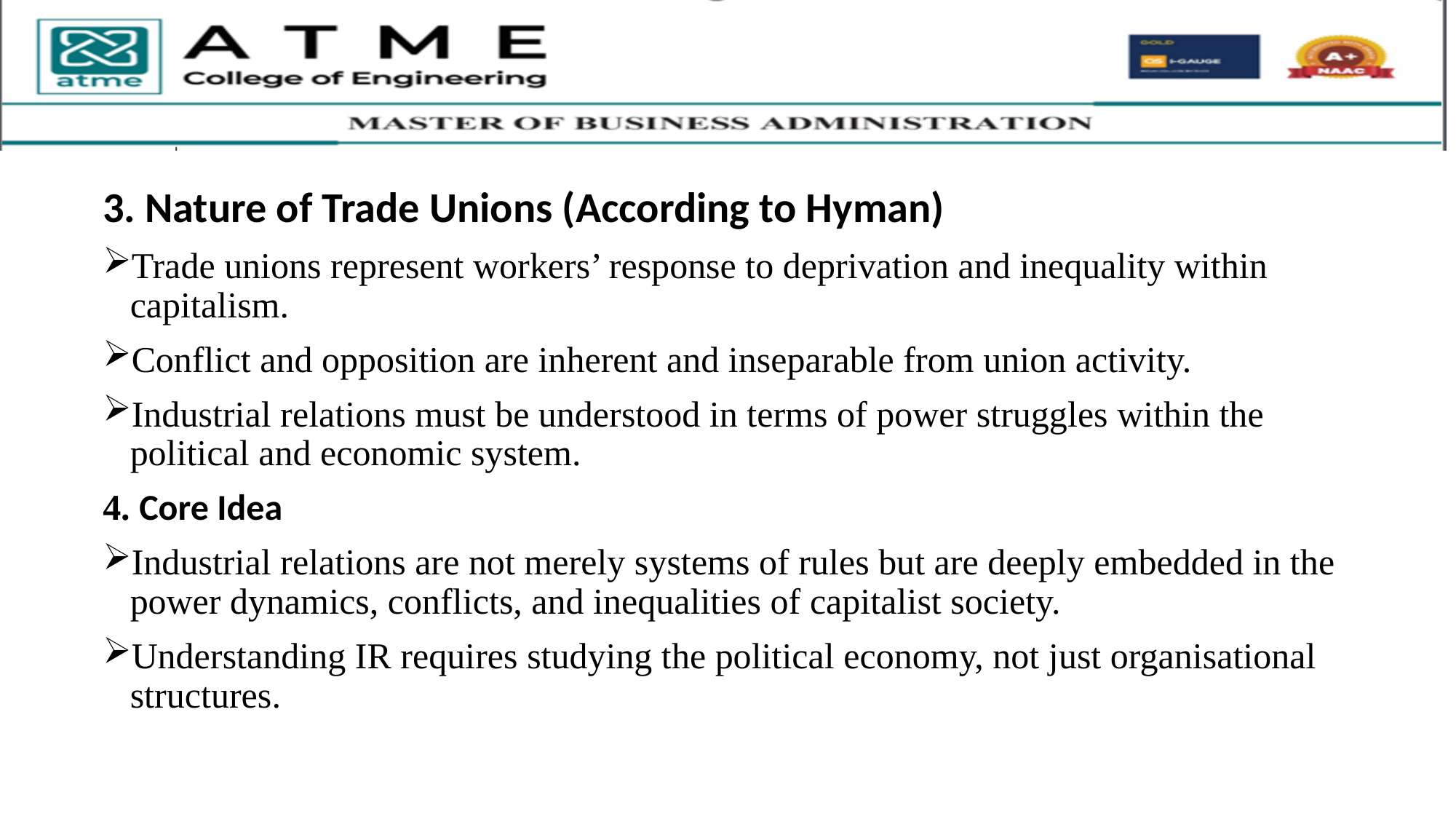

3. Nature of Trade Unions (According to Hyman)
Trade unions represent workers’ response to deprivation and inequality within capitalism.
Conflict and opposition are inherent and inseparable from union activity.
Industrial relations must be understood in terms of power struggles within the political and economic system.
4. Core Idea
Industrial relations are not merely systems of rules but are deeply embedded in the power dynamics, conflicts, and inequalities of capitalist society.
Understanding IR requires studying the political economy, not just organisational structures.